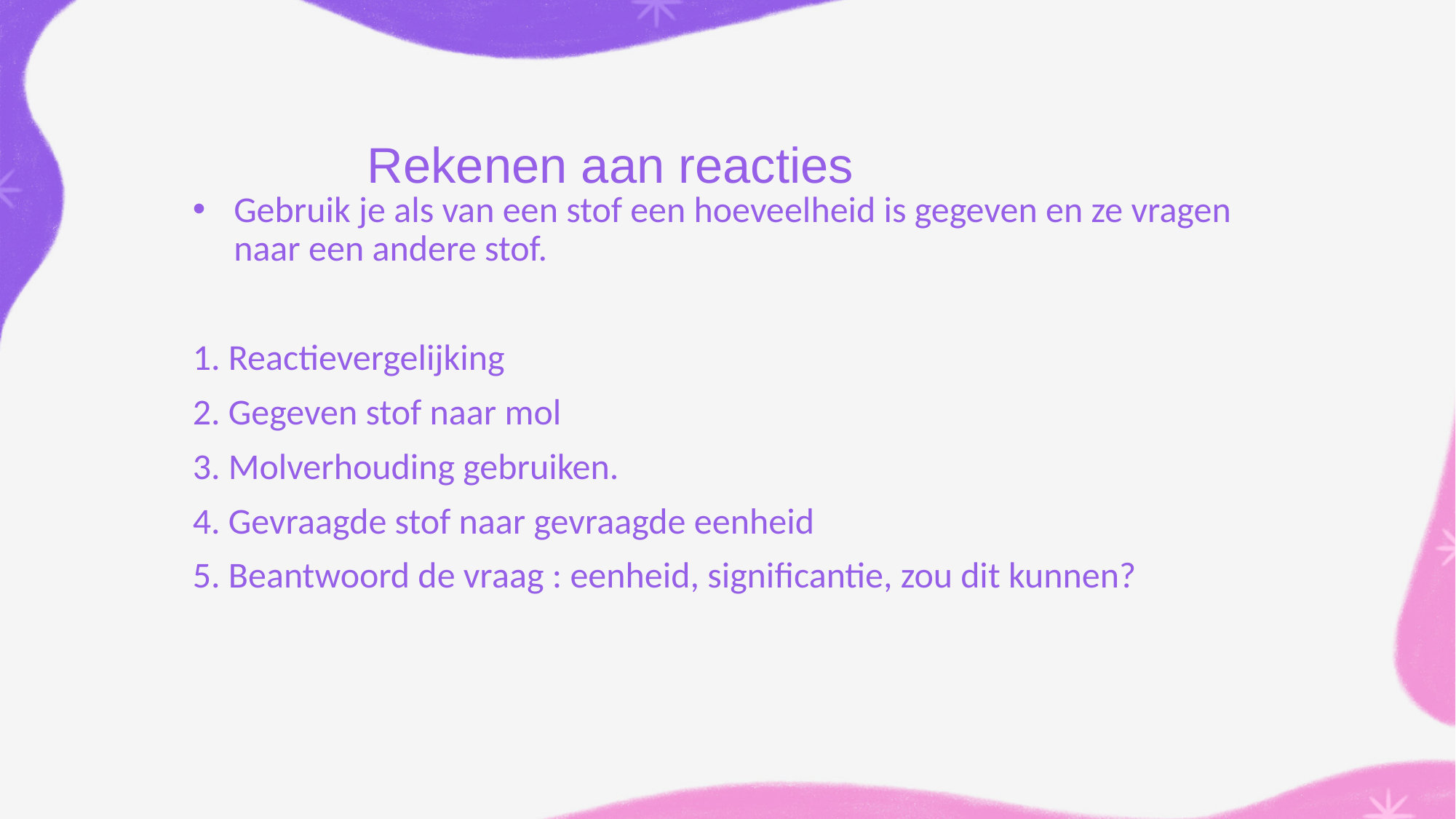

# Rekenen aan reacties
Gebruik je als van een stof een hoeveelheid is gegeven en ze vragen naar een andere stof.

1. Reactievergelijking
2. Gegeven stof naar mol
3. Molverhouding gebruiken.
4. Gevraagde stof naar gevraagde eenheid
5. Beantwoord de vraag : eenheid, significantie, zou dit kunnen?